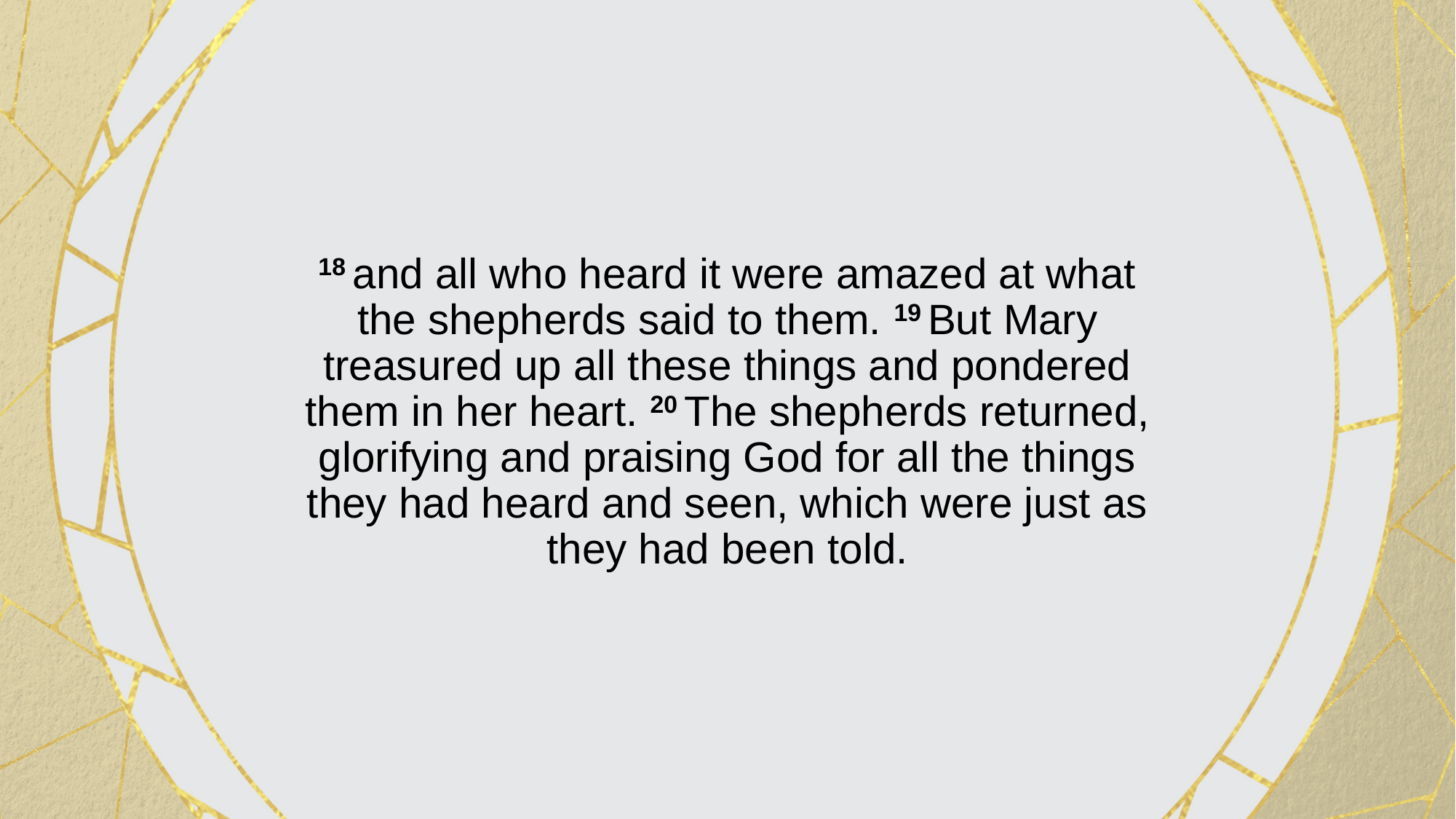

18 and all who heard it were amazed at what the shepherds said to them. 19 But Mary treasured up all these things and pondered them in her heart. 20 The shepherds returned, glorifying and praising God for all the things they had heard and seen, which were just as they had been told.